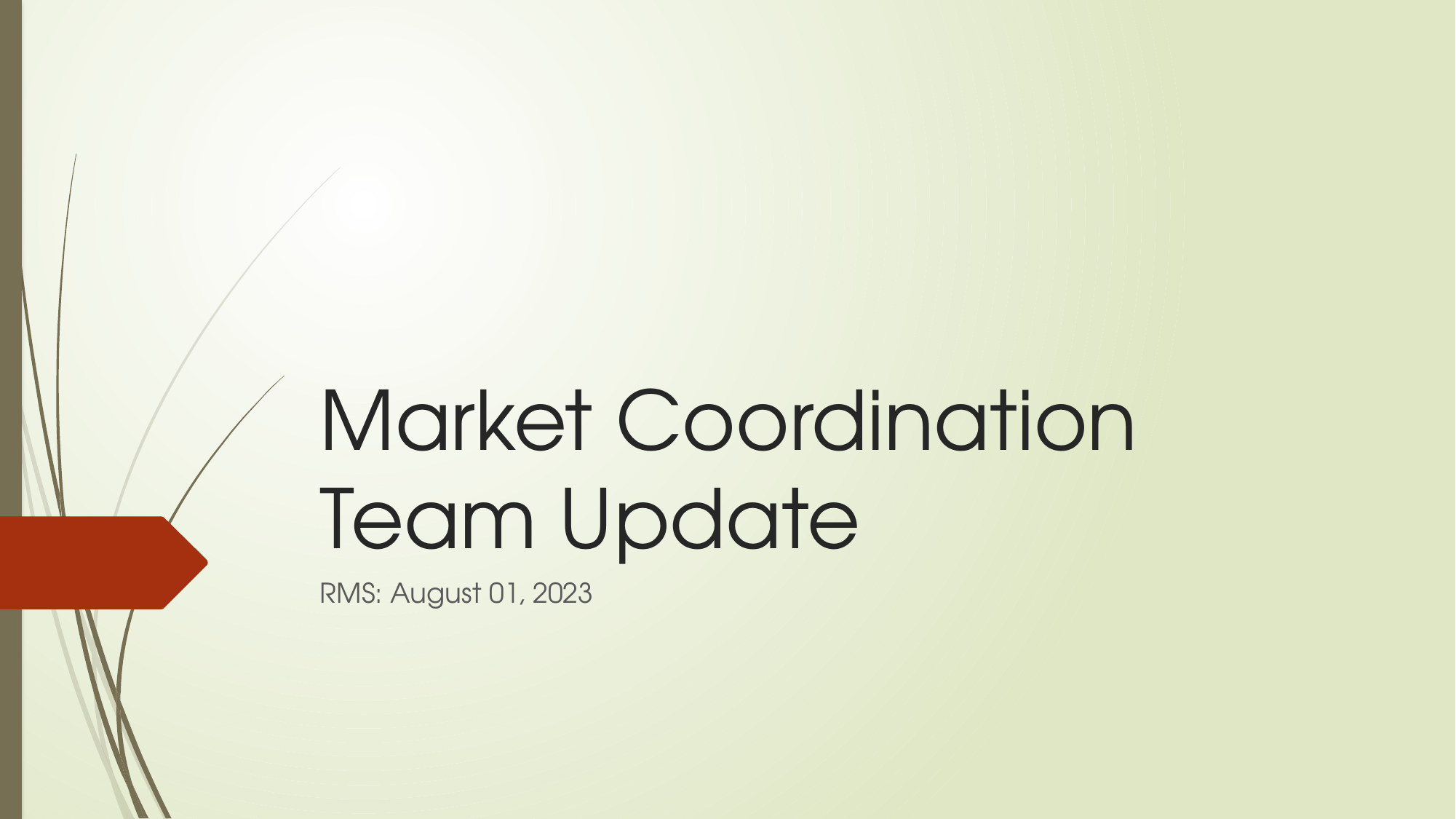

# Market Coordination Team Update
RMS: August 01, 2023